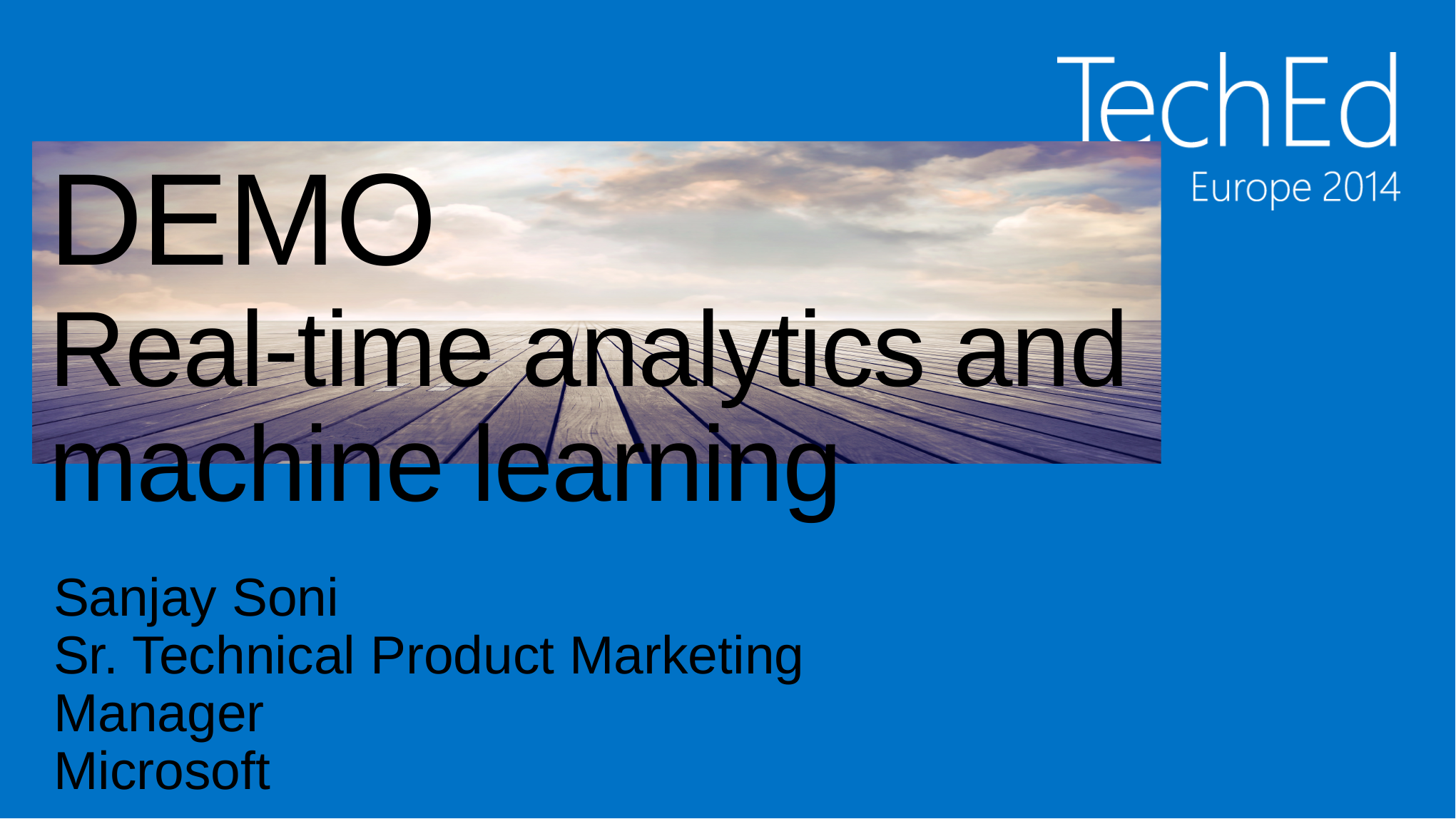

# DEMO Real-time analytics and machine learning
Sanjay Soni
Sr. Technical Product Marketing Manager
Microsoft